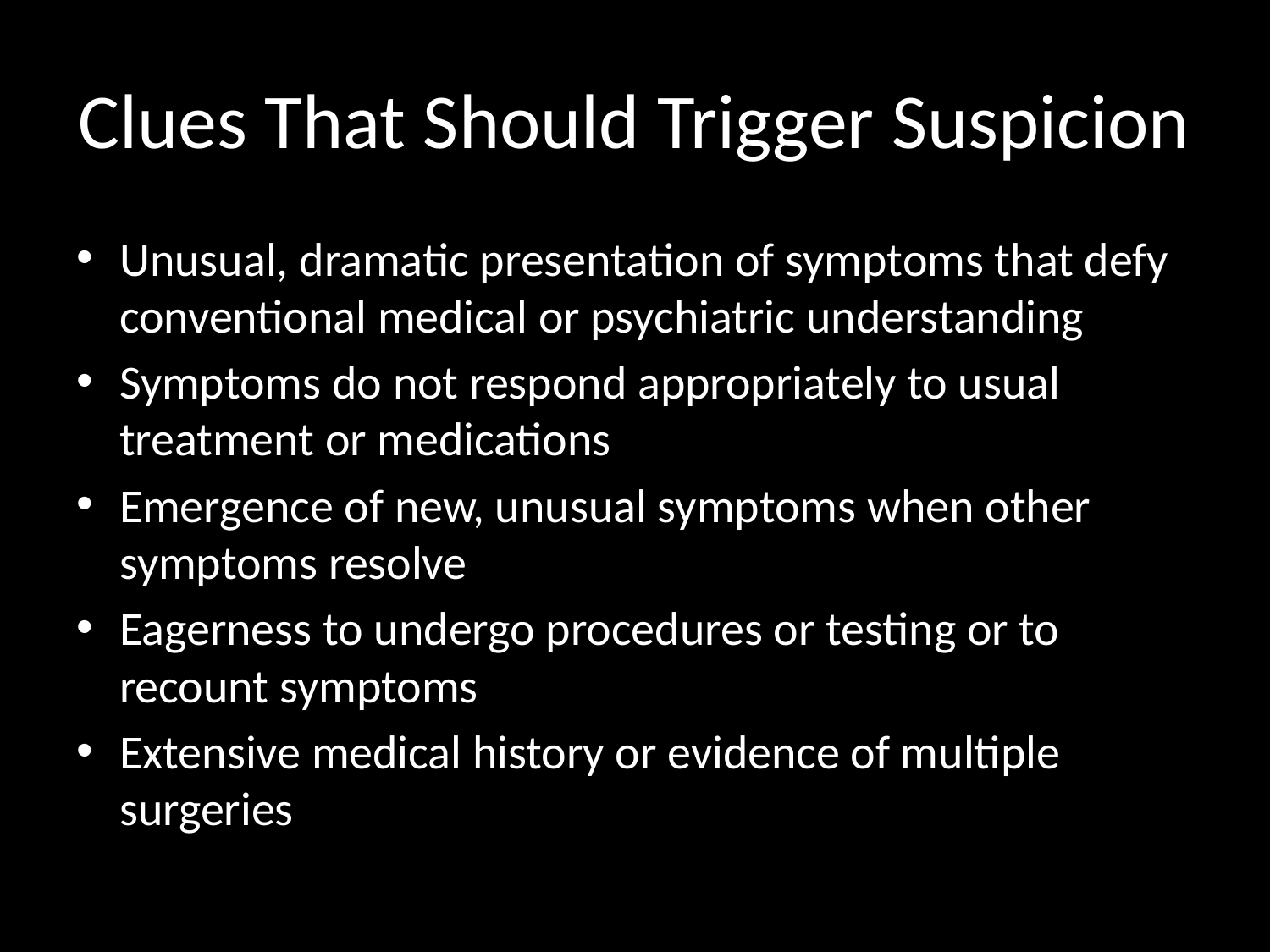

# Clues That Should Trigger Suspicion
Unusual, dramatic presentation of symptoms that defy conventional medical or psychiatric understanding
Symptoms do not respond appropriately to usual treatment or medications
Emergence of new, unusual symptoms when other symptoms resolve
Eagerness to undergo procedures or testing or to recount symptoms
Extensive medical history or evidence of multiple surgeries